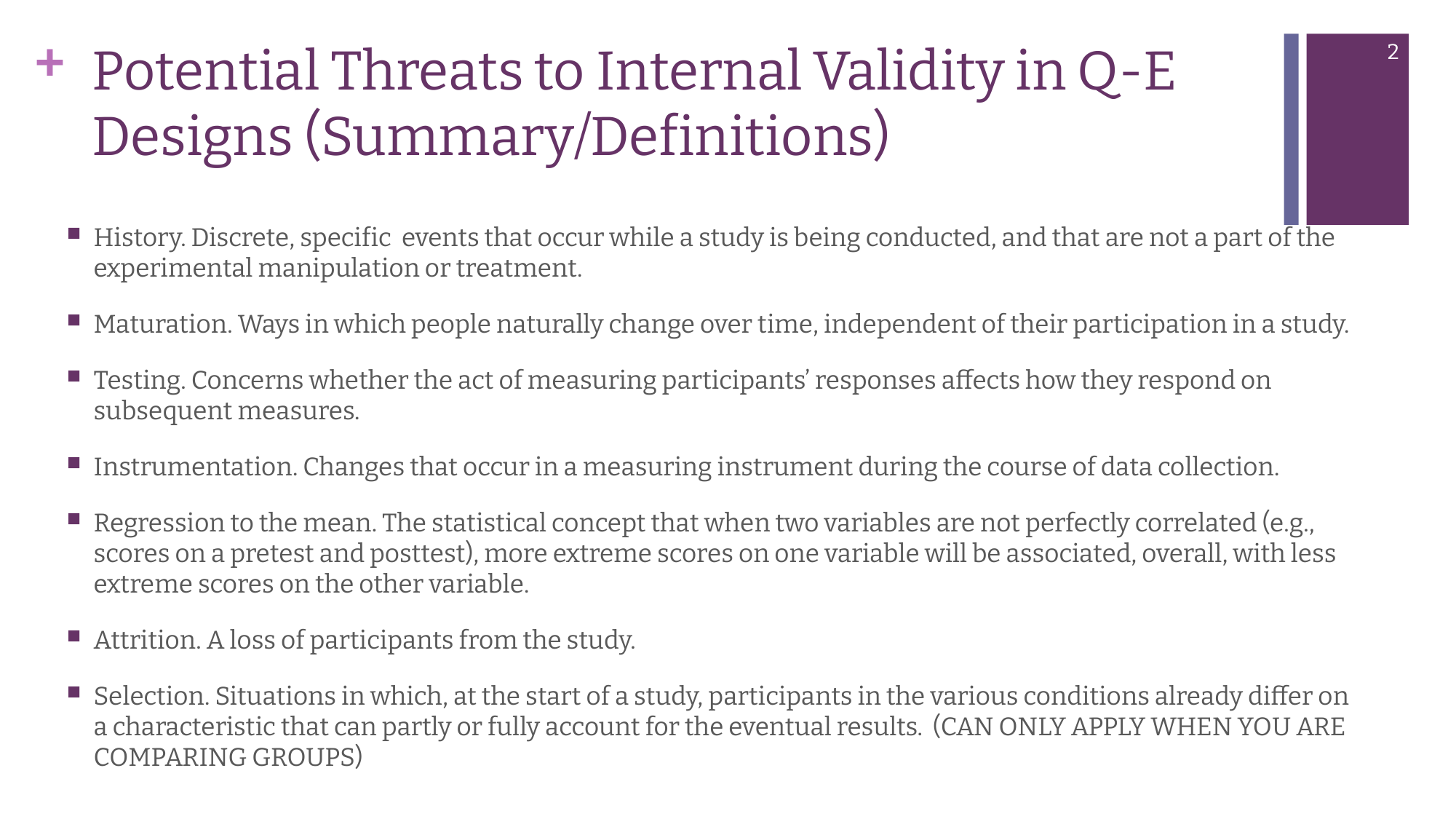

2
# Potential Threats to Internal Validity in Q-E Designs (Summary/Definitions)
History. Discrete, specific  events that occur while a study is being conducted, and that are not a part of the experimental manipulation or treatment.
Maturation. Ways in which people naturally change over time, independent of their participation in a study.
Testing. Concerns whether the act of measuring participants’ responses affects how they respond on subsequent measures.
Instrumentation. Changes that occur in a measuring instrument during the course of data collection.
Regression to the mean. The statistical concept that when two variables are not perfectly correlated (e.g., scores on a pretest and posttest), more extreme scores on one variable will be associated, overall, with less extreme scores on the other variable.
Attrition. A loss of participants from the study.
Selection. Situations in which, at the start of a study, participants in the various conditions already differ on a characteristic that can partly or fully account for the eventual results.  (CAN ONLY APPLY WHEN YOU ARE COMPARING GROUPS)